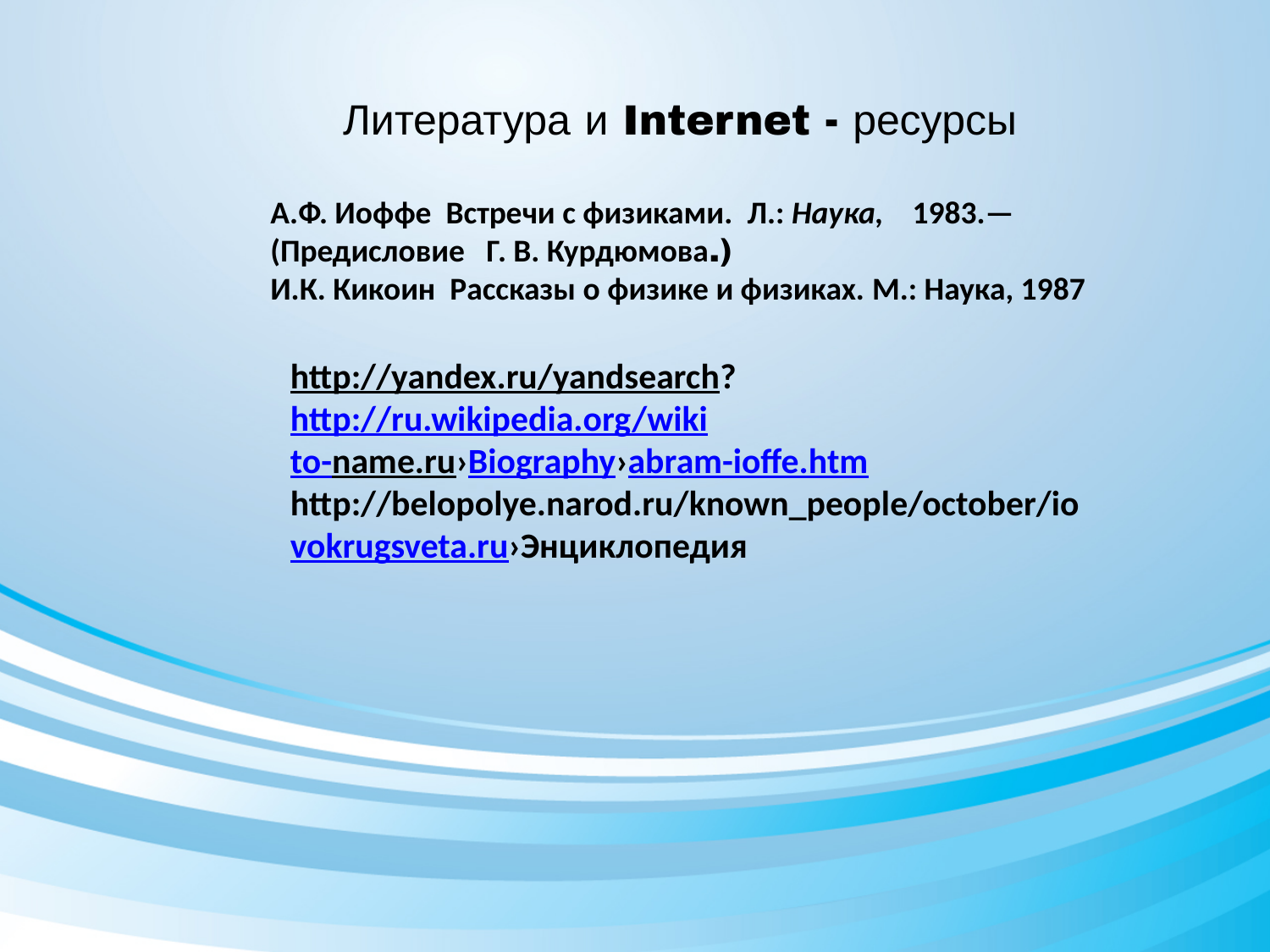

Литература и Internet - ресурсы
А.Ф. Иоффе  Встречи с физиками.  Л.: Наука,    1983.—    (Предисловие   Г. В. Курдюмова.)
И.К. Кикоин  Рассказы о физике и физиках. М.: Наука, 1987
http://yandex.ru/yandsearch?
http://ru.wikipedia.org/wiki
to-name.ru›Biography›abram-ioffe.htm
http://belopolye.narod.ru/known_people/october/io
vokrugsveta.ru›Энциклопедия